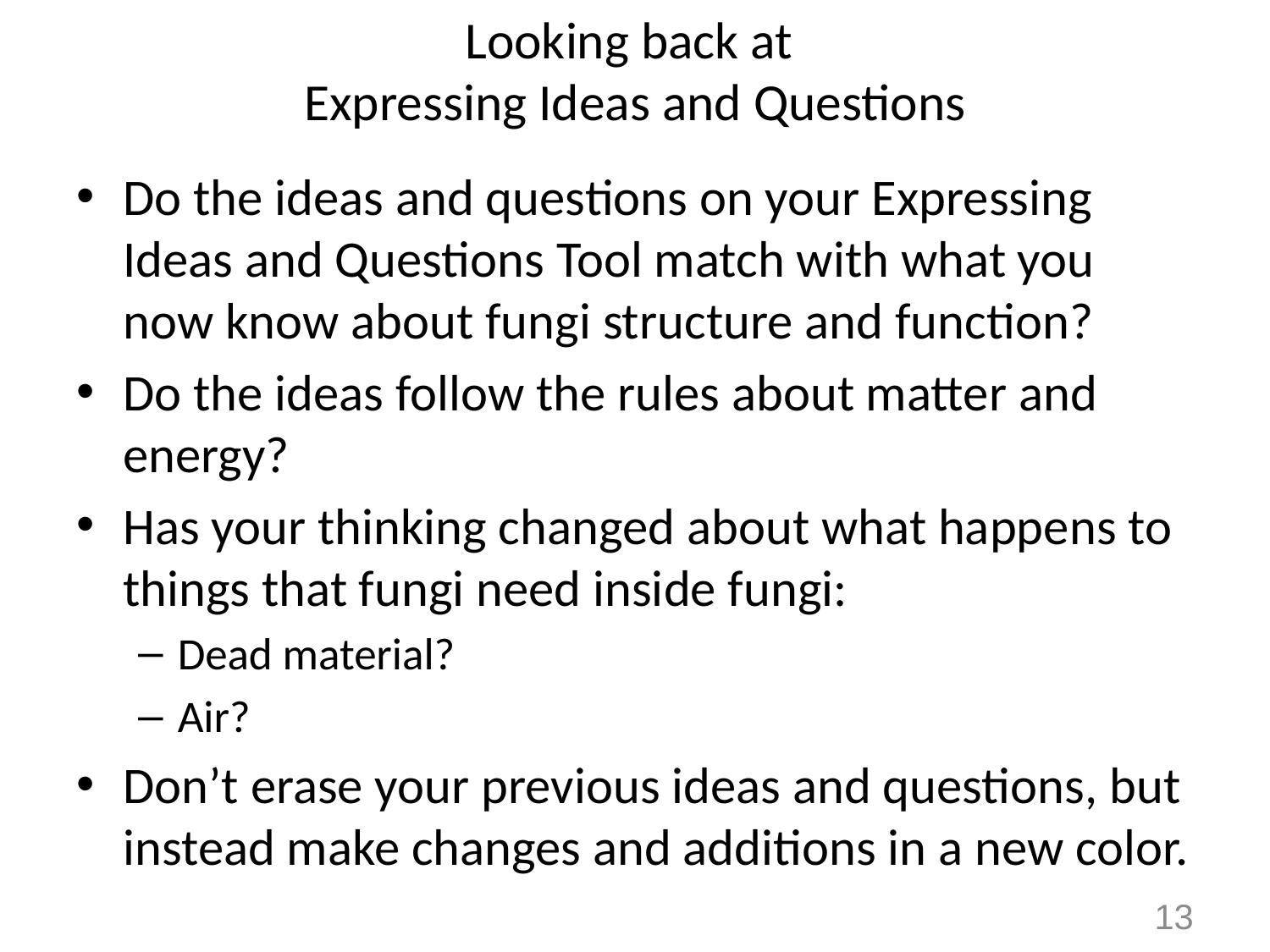

# Looking back at Expressing Ideas and Questions
Do the ideas and questions on your Expressing Ideas and Questions Tool match with what you now know about fungi structure and function?
Do the ideas follow the rules about matter and energy?
Has your thinking changed about what happens to things that fungi need inside fungi:
Dead material?
Air?
Don’t erase your previous ideas and questions, but instead make changes and additions in a new color.

13